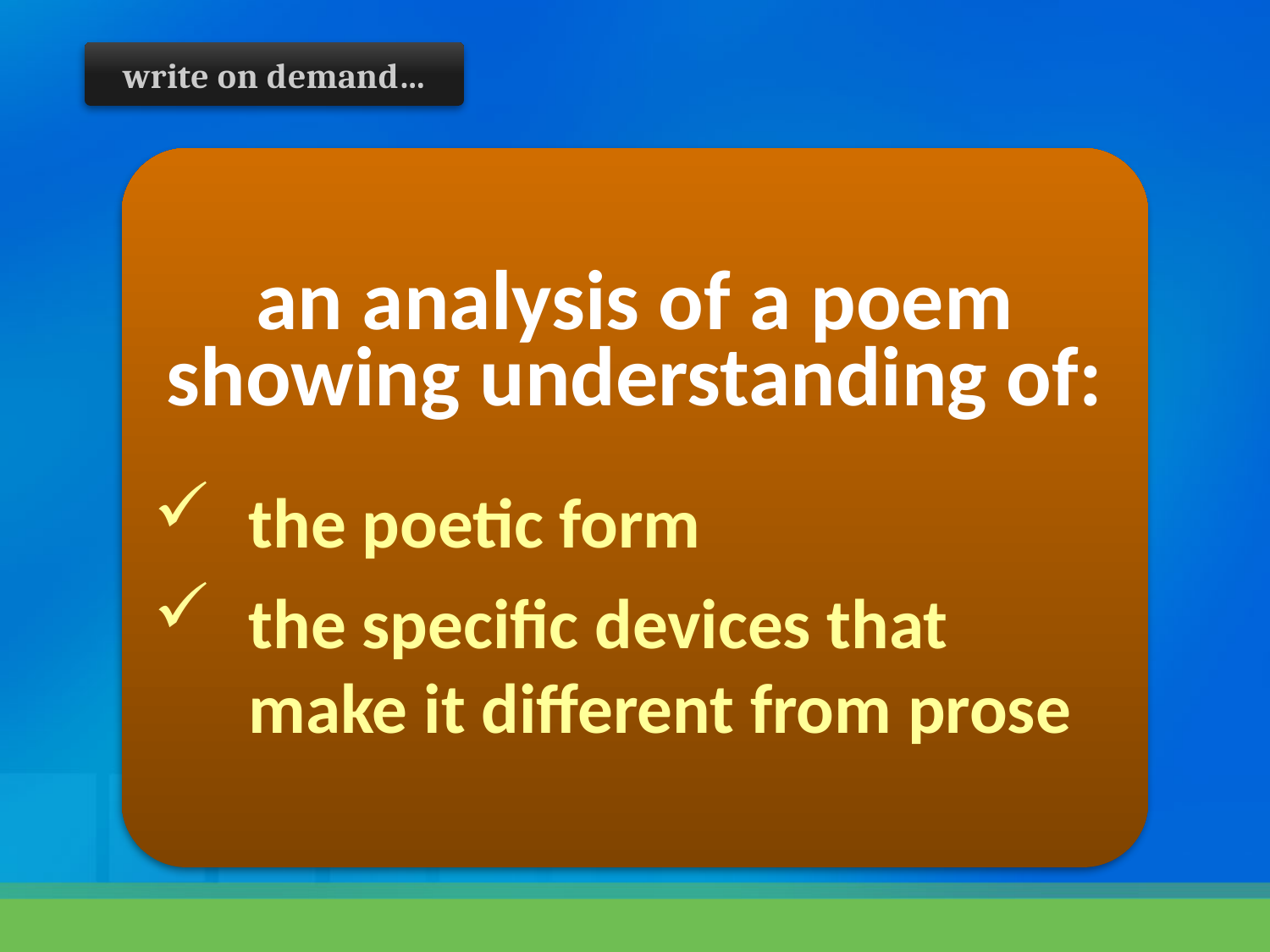

write on demand…
an analysis of a poem showing understanding of:

the poetic form
the specific devices that make it different from prose